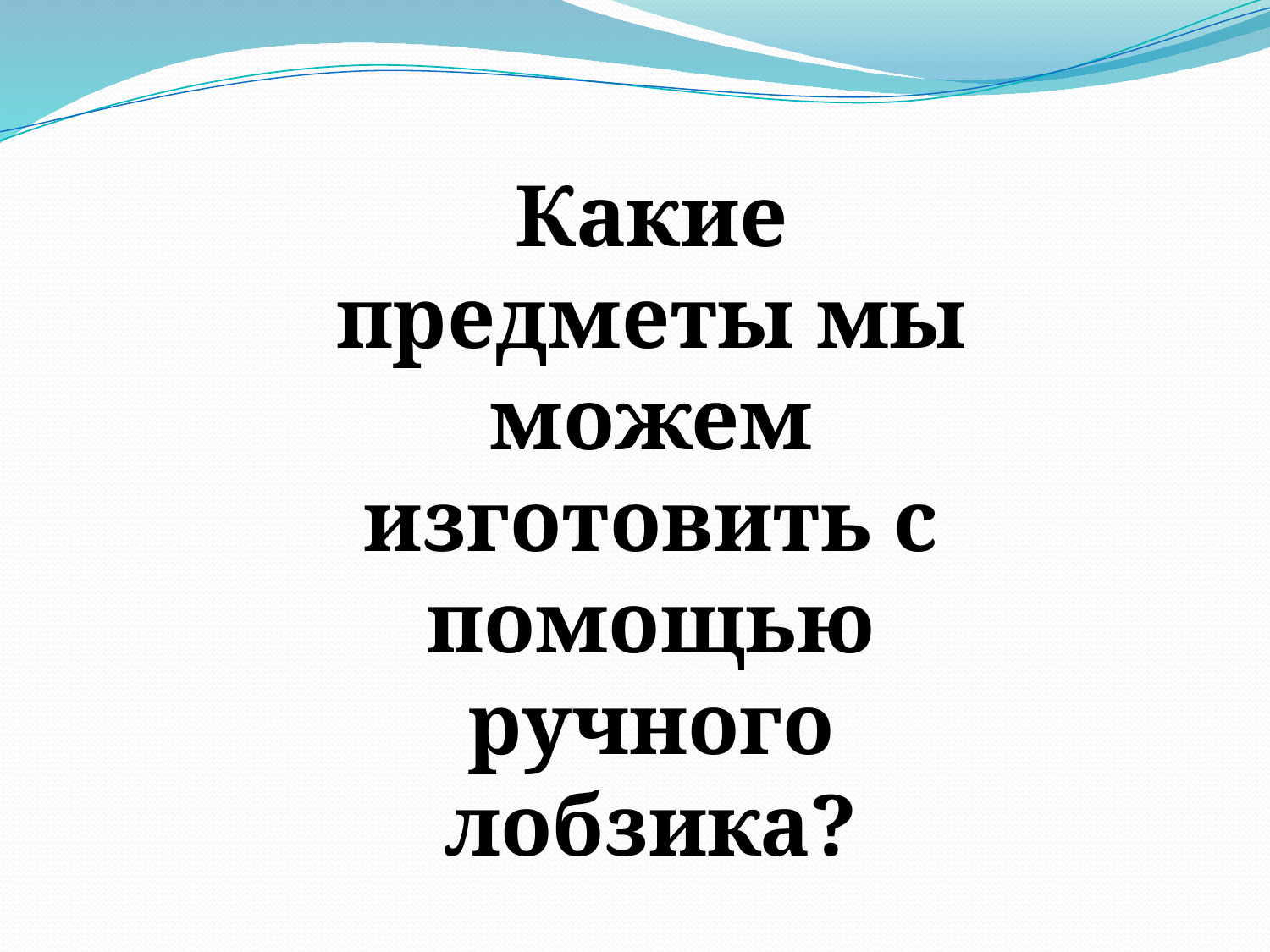

Какие предметы мы можем изготовить с помощью ручного лобзика?